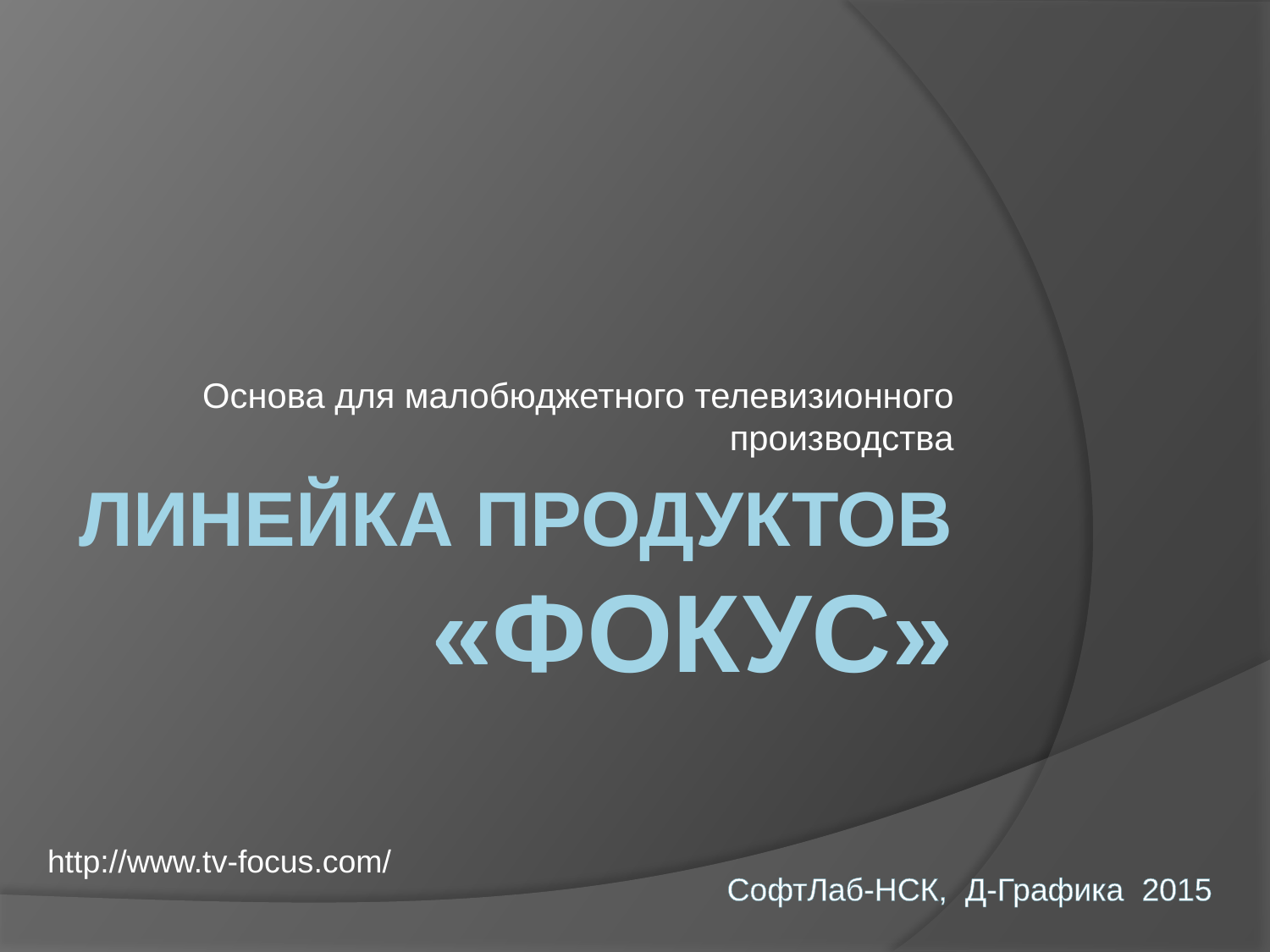

Основа для малобюджетного телевизионного производства
# Линейка продуктов «Фокус»
http://www.tv-focus.com/
СофтЛаб-НСК,  Д-Графика  2015